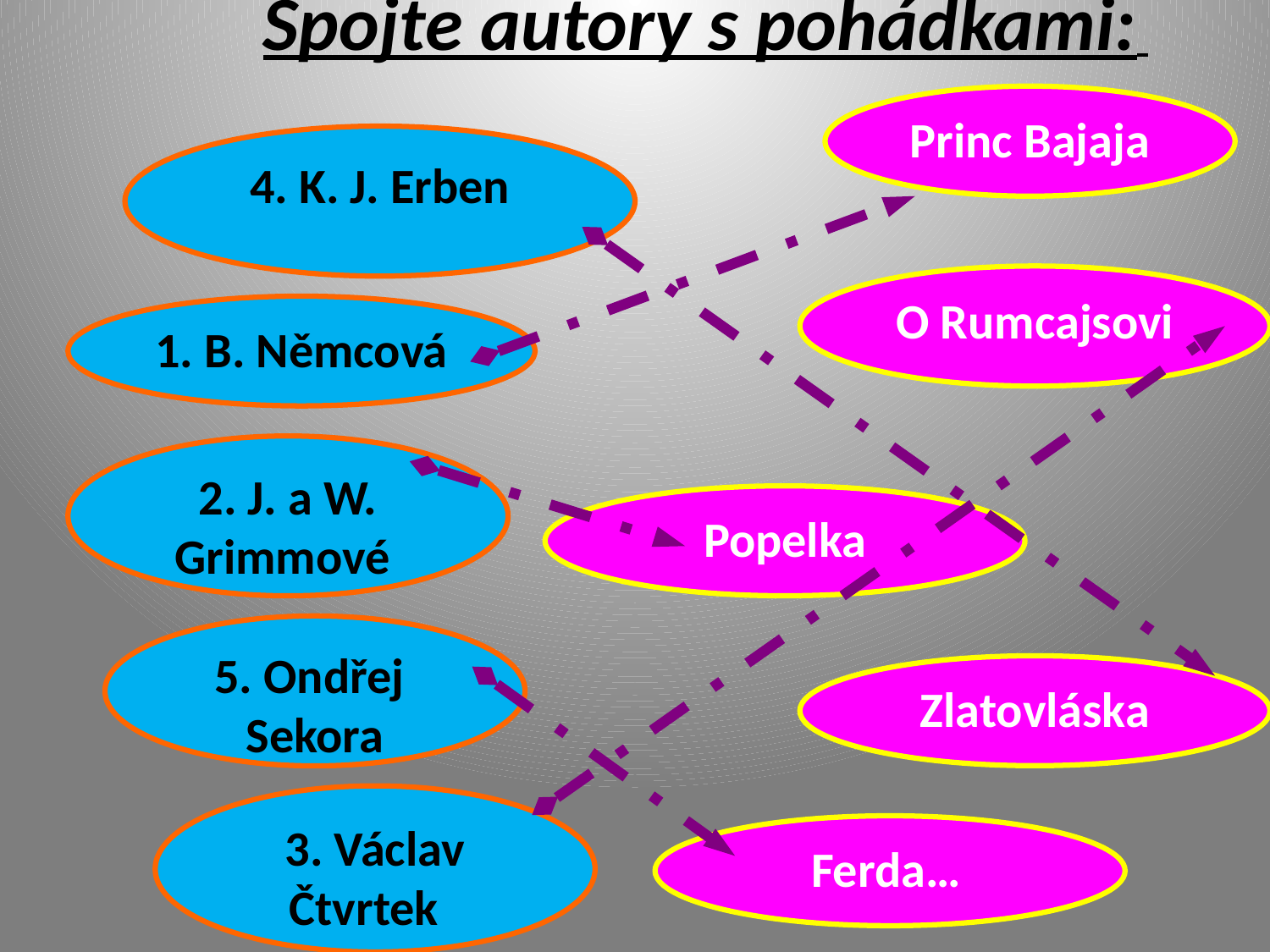

Spojte autory s pohádkami:
Princ Bajaja
4. K. J. Erben

O Rumcajsovi
1. B. Němcová

2. J. a W. Grimmové

Popelka
5. Ondřej  Sekora
Zlatovláska

3. Václav Čtvrtek
Ferda…